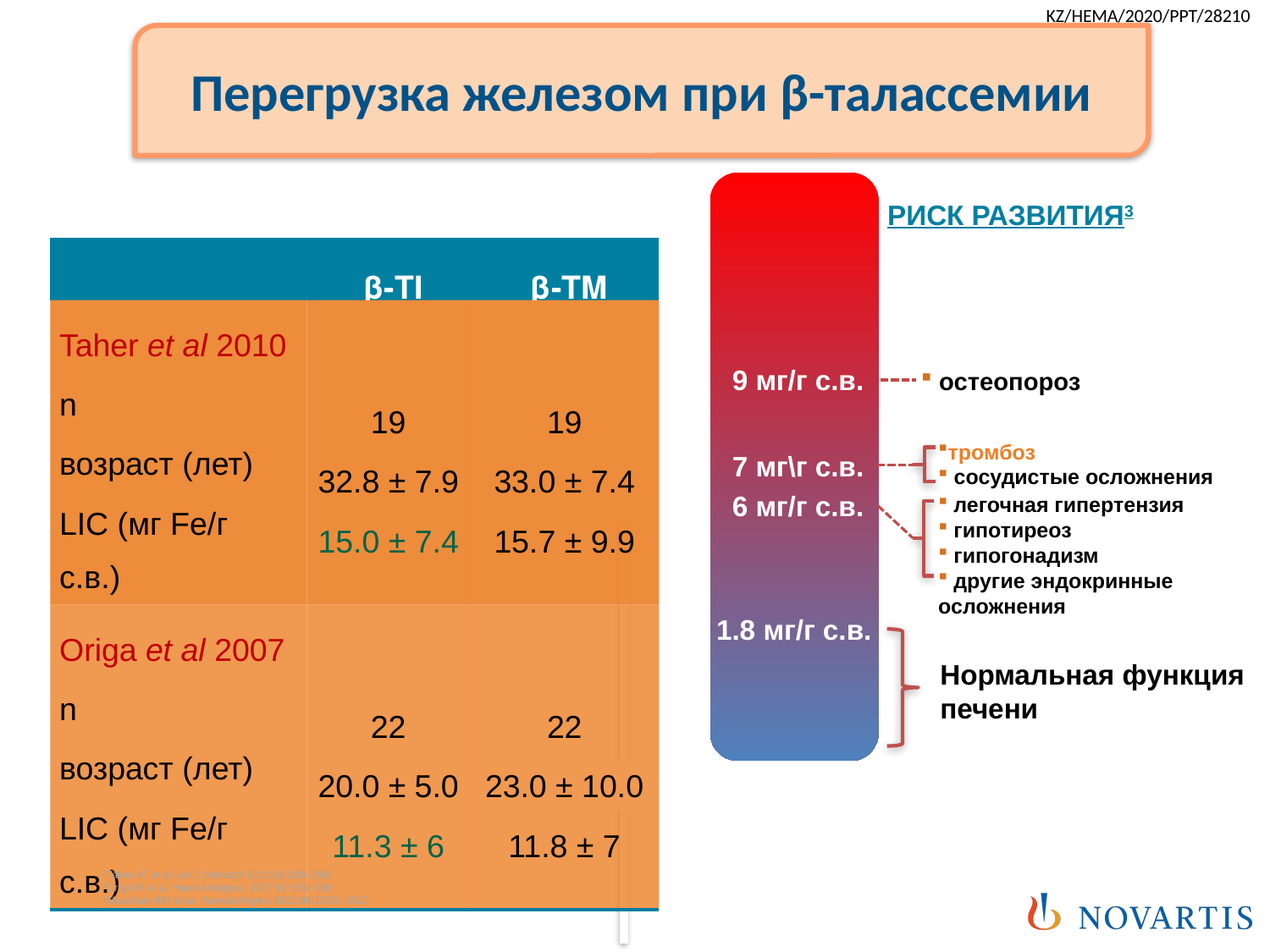

Перегрузка железом при β-талассемии

РИСК РАЗВИТИЯ3
|  | β-TI | β-TM |
| --- | --- | --- |
| Taher et al 2010 n возраст (лет) LIC (мг Fe/г с.в.) | 19 32.8 ± 7.9 15.0 ± 7.4 | 19 33.0 ± 7.4 15.7 ± 9.9 |
| Origa et al 2007 n возраст (лет) LIC (мг Fe/г с.в.) | 22 20.0 ± 5.0 11.3 ± 6 | 22 23.0 ± 10.0 11.8 ± 7 |
9 мг/г с.в.
 остеопороз
тромбоз
 сосудистые осложнения
7 мг\г с.в.

6 мг/г с.в.
 легочная гипертензия
 гипотиреоз
 гипогонадизм
 другие эндокринные  	осложнения

1.8 мг/г с.в.

Нормальная функция
печени

1Taher AT et al. Am J Hematol 2010;85:288–290;
2Origa R et al. Haematologica. 2007;92:583–588;
3Musallam KM et al. Haematologica 2011;96:1605–1612